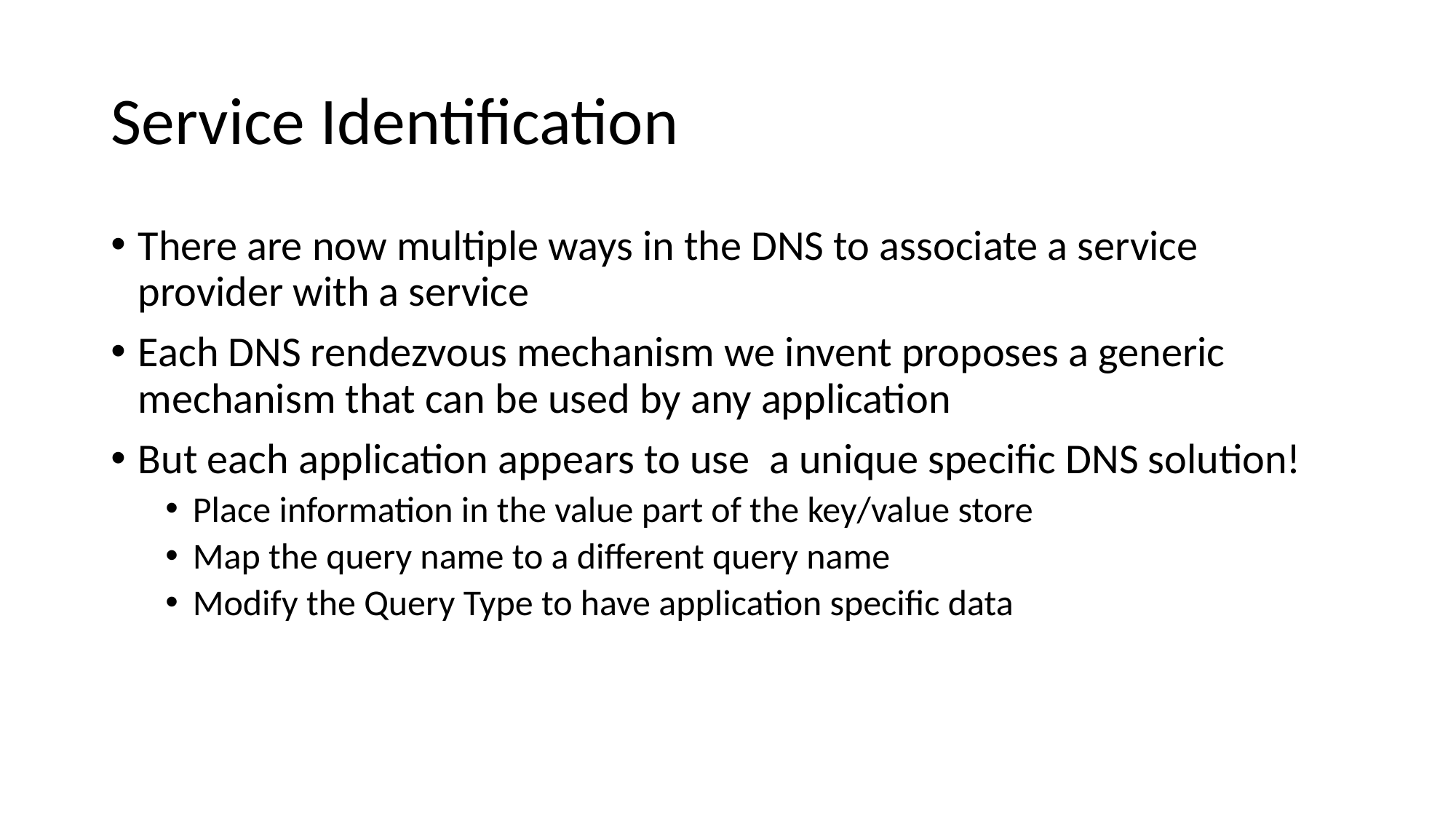

# Service Identification
There are now multiple ways in the DNS to associate a service provider with a service
Each DNS rendezvous mechanism we invent proposes a generic mechanism that can be used by any application
But each application appears to use  a unique specific DNS solution!
Place information in the value part of the key/value store
Map the query name to a different query name
Modify the Query Type to have application specific data